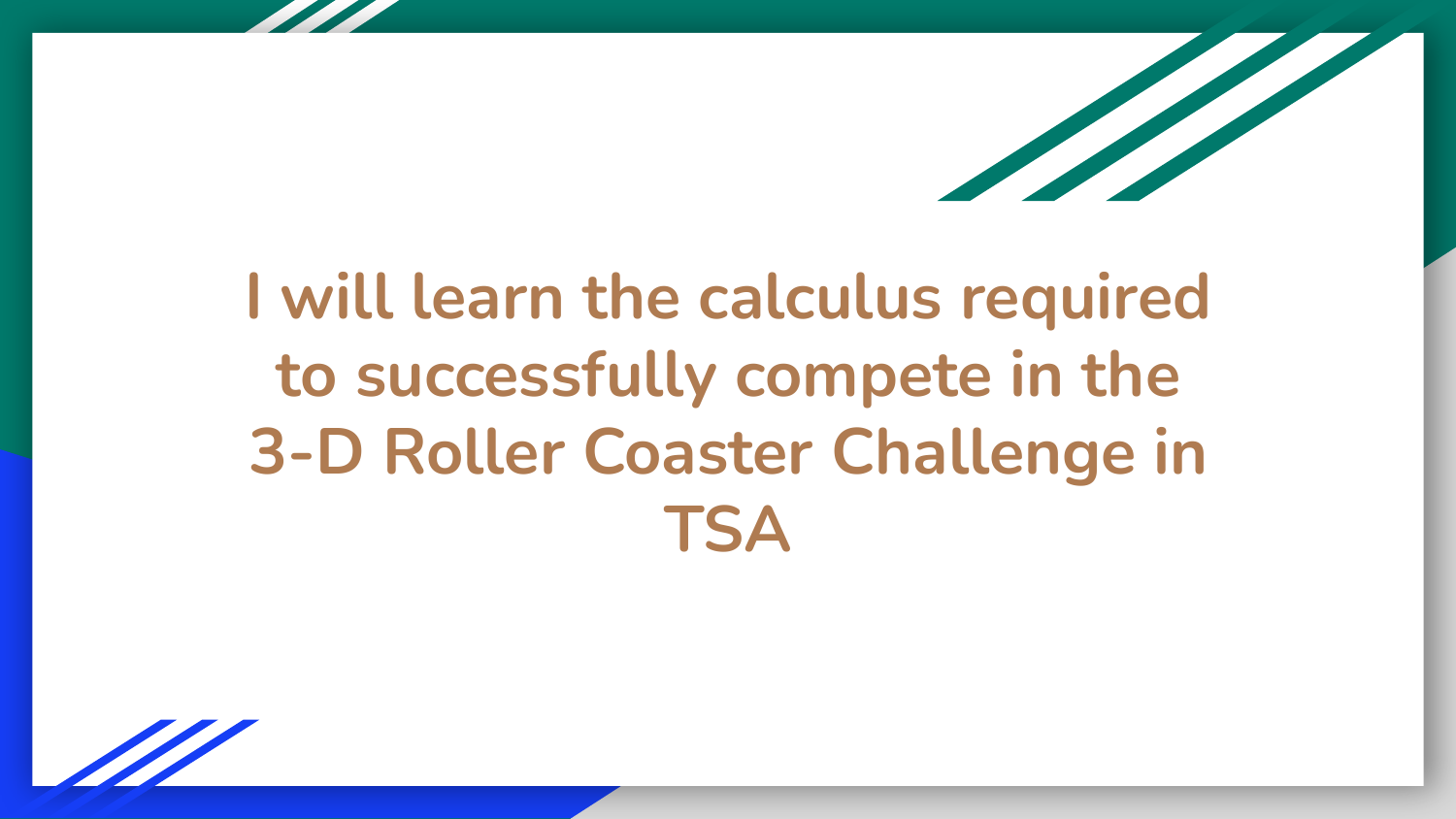

# I will learn the calculus required to successfully compete in the 3-D Roller Coaster Challenge in TSA